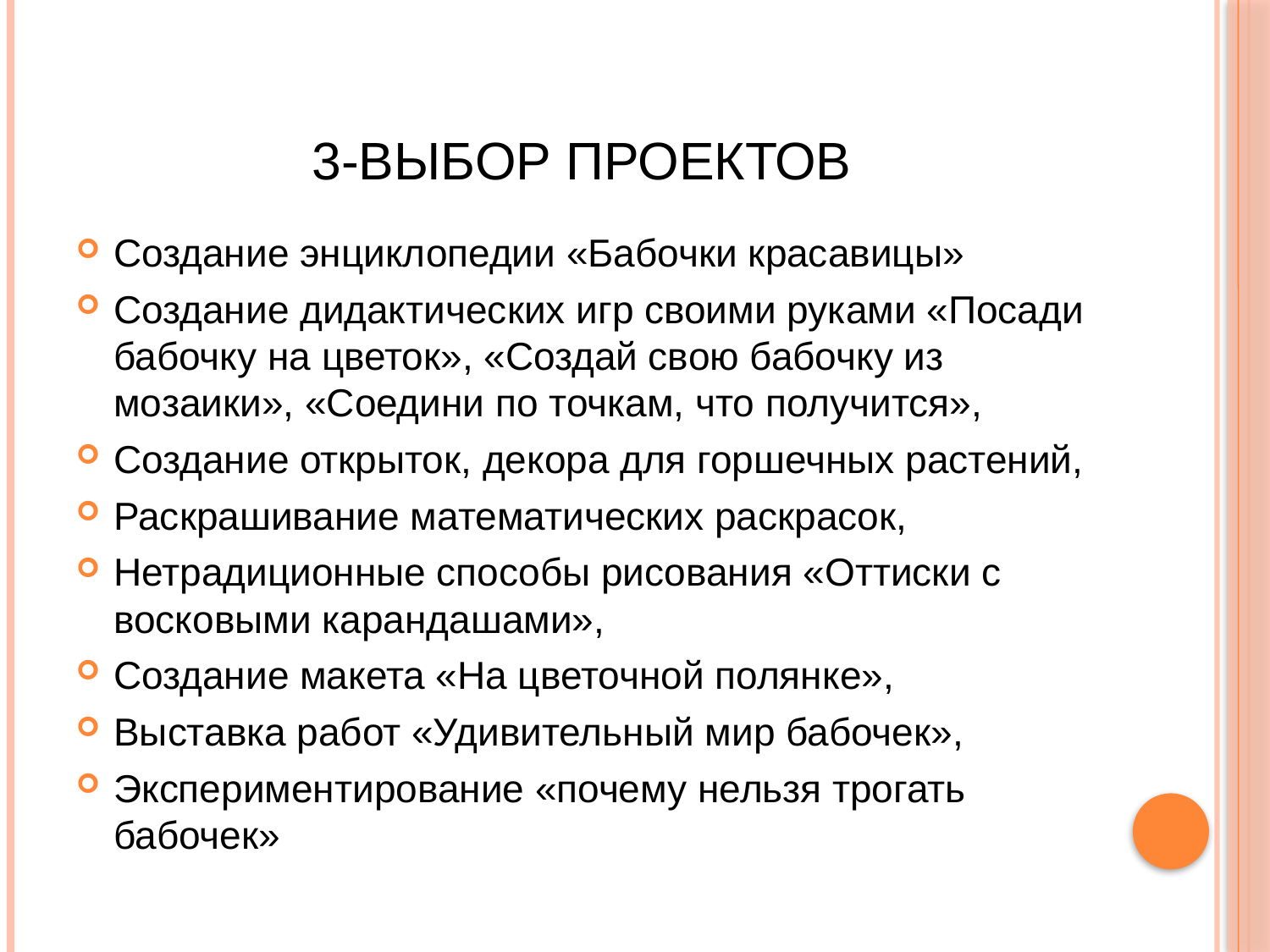

# 3-выбор проектов
Создание энциклопедии «Бабочки красавицы»
Создание дидактических игр своими руками «Посади бабочку на цветок», «Создай свою бабочку из мозаики», «Соедини по точкам, что получится»,
Создание открыток, декора для горшечных растений,
Раскрашивание математических раскрасок,
Нетрадиционные способы рисования «Оттиски с восковыми карандашами»,
Создание макета «На цветочной полянке»,
Выставка работ «Удивительный мир бабочек»,
Экспериментирование «почему нельзя трогать бабочек»